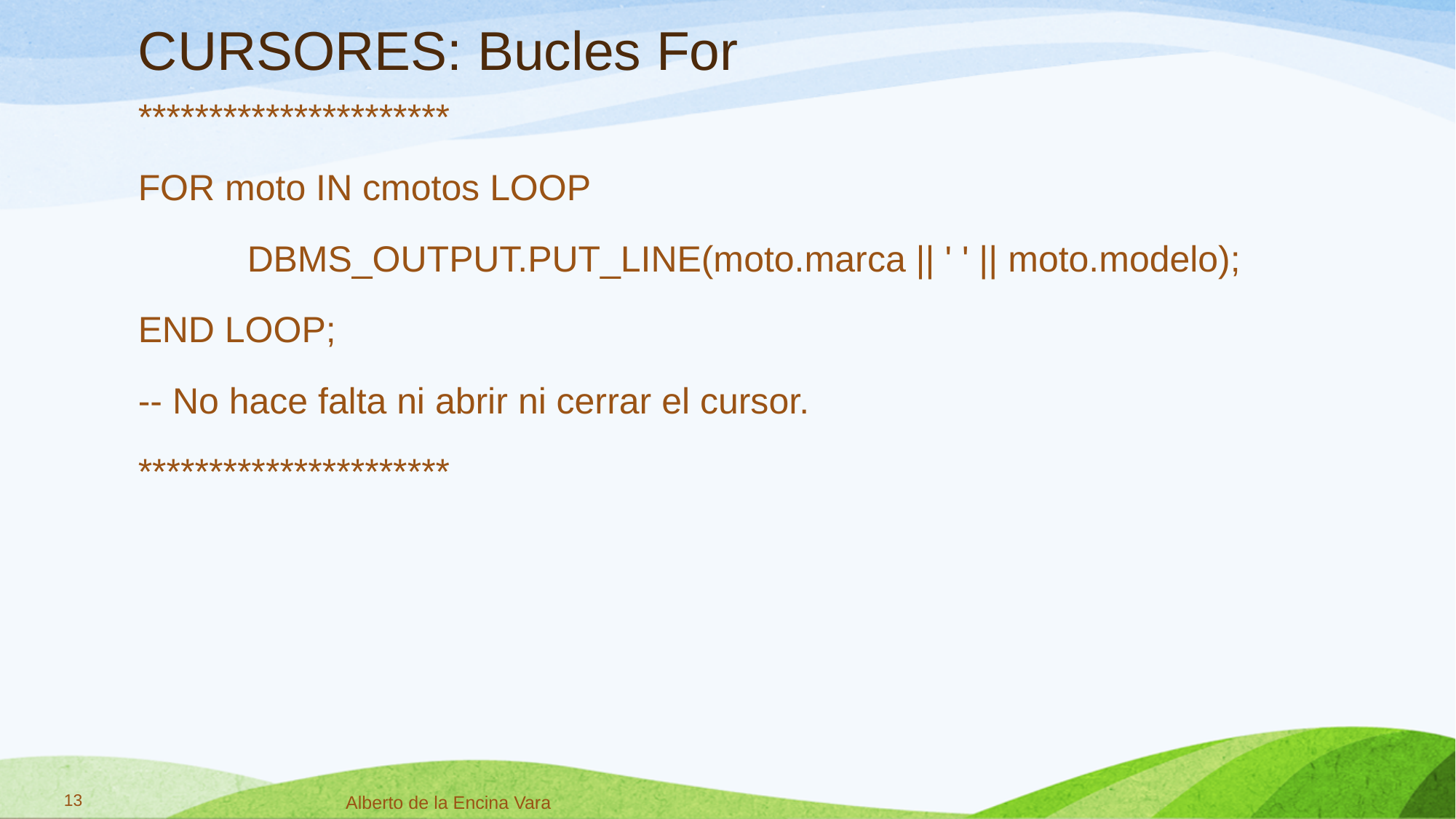

CURSORES: Bucles For
**********************
FOR moto IN cmotos LOOP
	DBMS_OUTPUT.PUT_LINE(moto.marca || ' ' || moto.modelo);
END LOOP;
-- No hace falta ni abrir ni cerrar el cursor.
**********************

13
Alberto de la Encina Vara